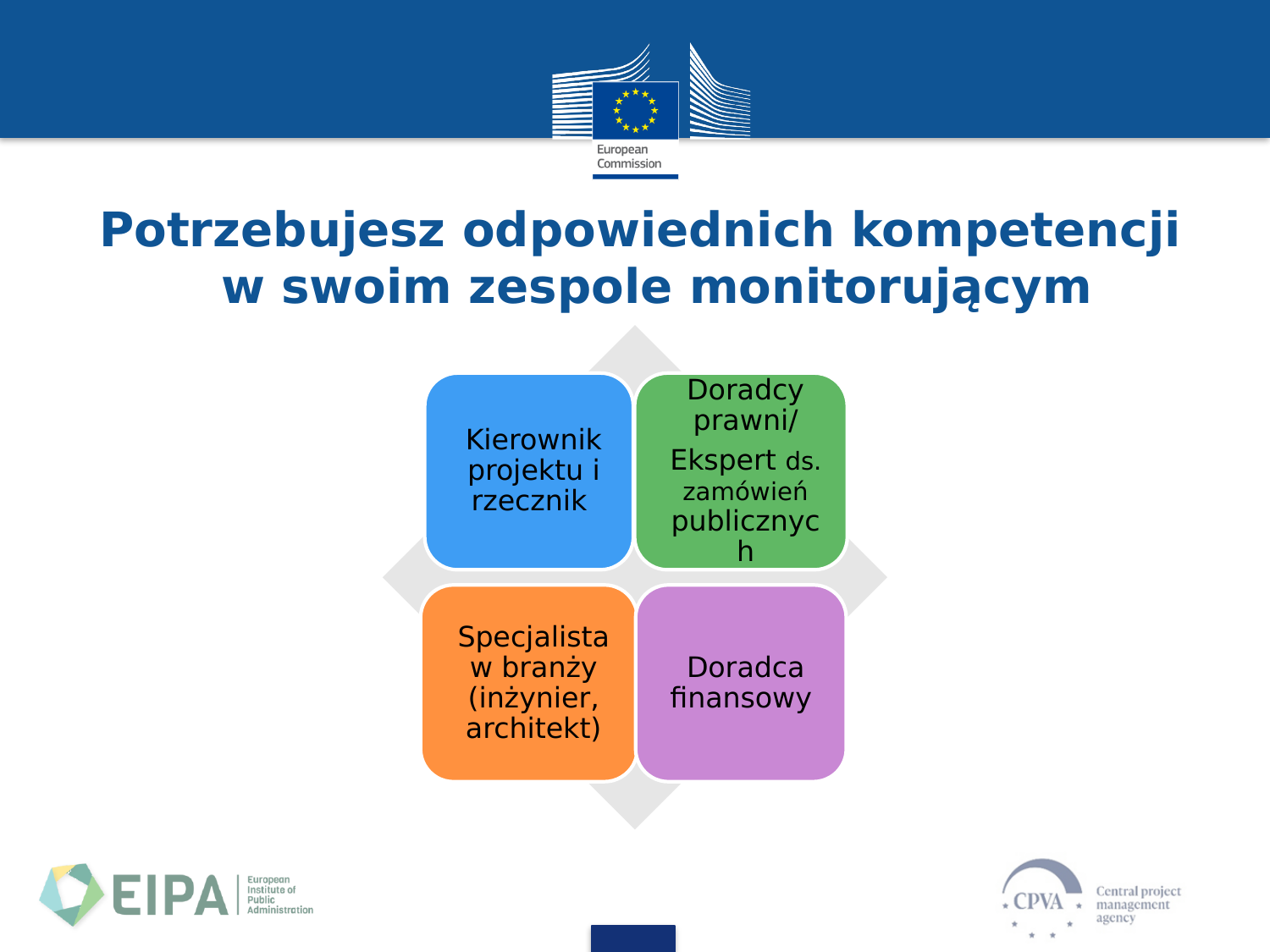

# Potrzebujesz odpowiednich kompetencji w swoim zespole monitorującym
Kierownik projektu i rzecznik
Doradcy prawni/
Ekspert ds. zamówień publicznych
Specjalista w branży (inżynier, architekt)
Doradca finansowy